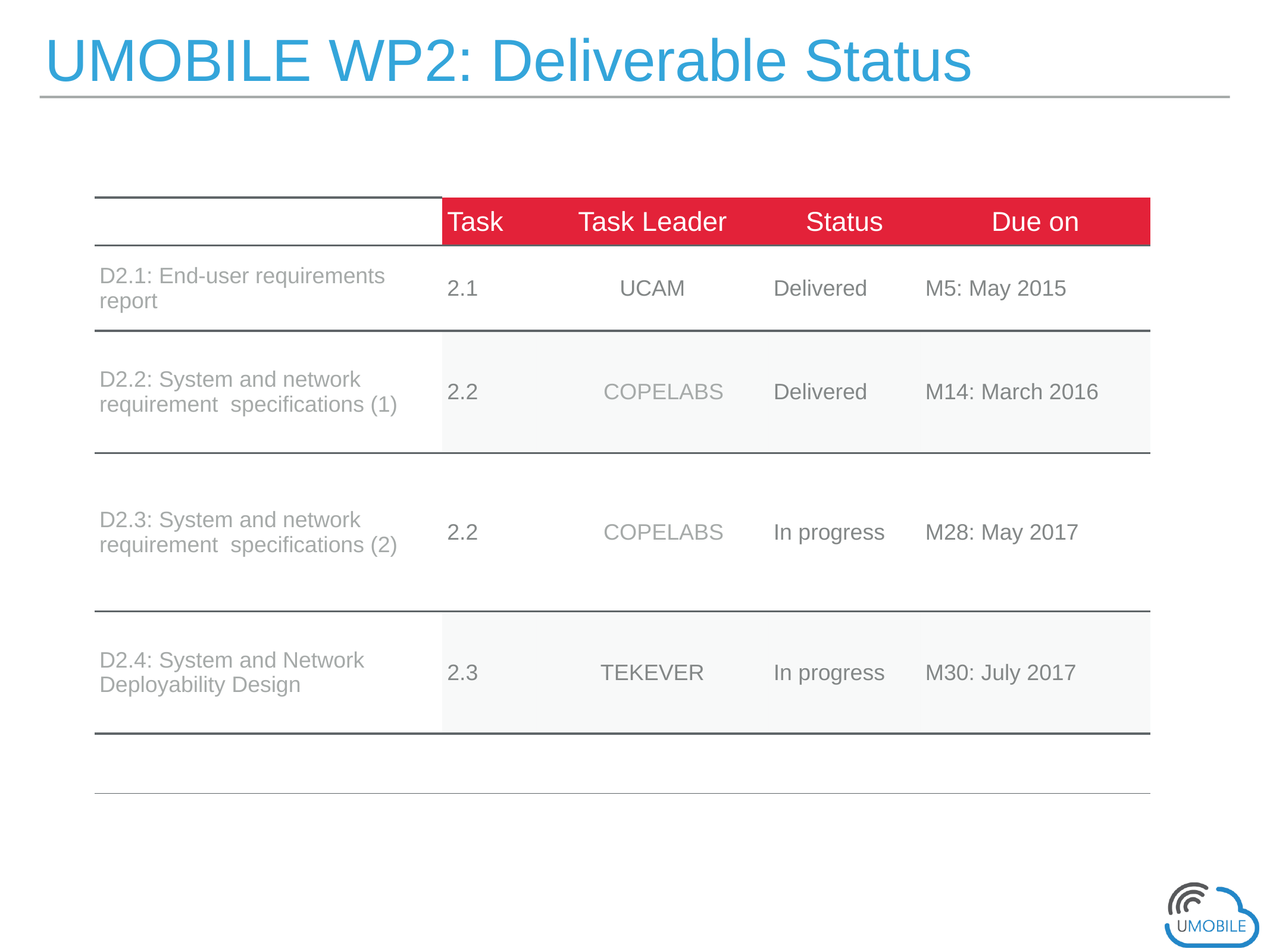

# UMOBILE WP2: Deliverable Status
3
| Deliverables | Task | Task Leader | Status | Due on |
| --- | --- | --- | --- | --- |
| D2.1: End-user requirements report | 2.1 | UCAM | Delivered | M5: May 2015 |
| D2.2: System and network requirement specifications (1) | 2.2 | COPELABS | Delivered | M14: March 2016 |
| D2.3: System and network requirement specifications (2) | 2.2 | COPELABS | In progress | M28: May 2017 |
| D2.4: System and Network Deployability Design | 2.3 | TEKEVER | In progress | M30: July 2017 |
|  |  |  |  |  |